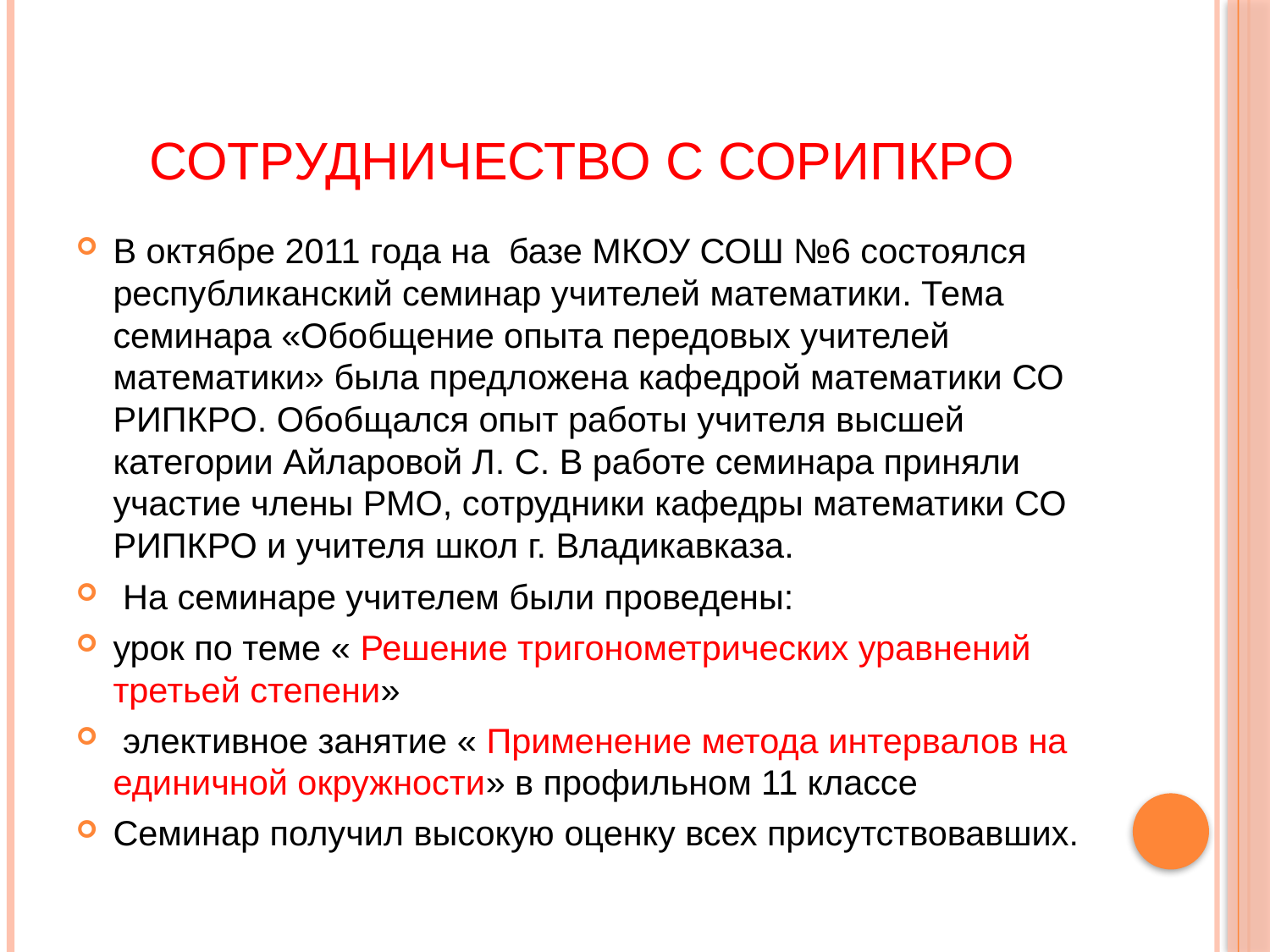

# Сотрудничество с СОРИПКРО
В октябре 2011 года на  базе МКОУ СОШ №6 состоялся республиканский семинар учителей математики. Тема семинара «Обобщение опыта передовых учителей математики» была предложена кафедрой математики СО РИПКРО. Обобщался опыт работы учителя высшей категории Айларовой Л. С. В работе семинара приняли участие члены РМО, сотрудники кафедры математики СО РИПКРО и учителя школ г. Владикавказа.
 На семинаре учителем были проведены:
урок по теме « Решение тригонометрических уравнений третьей степени»
 элективное занятие « Применение метода интервалов на единичной окружности» в профильном 11 классе
Семинар получил высокую оценку всех присутствовавших.